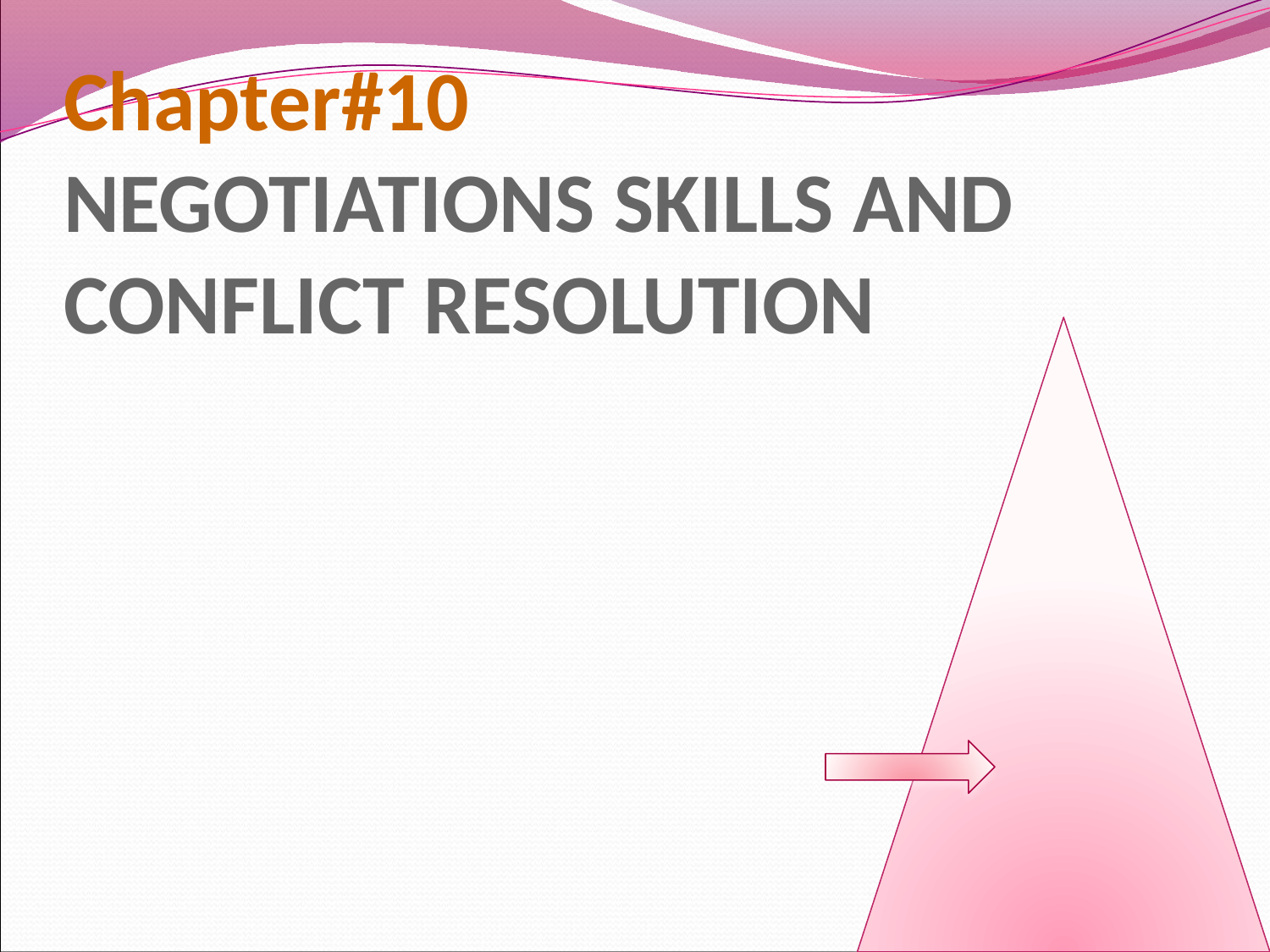

# Chapter#10 NEGOTIATIONS SKILLS AND CONFLICT RESOLUTION